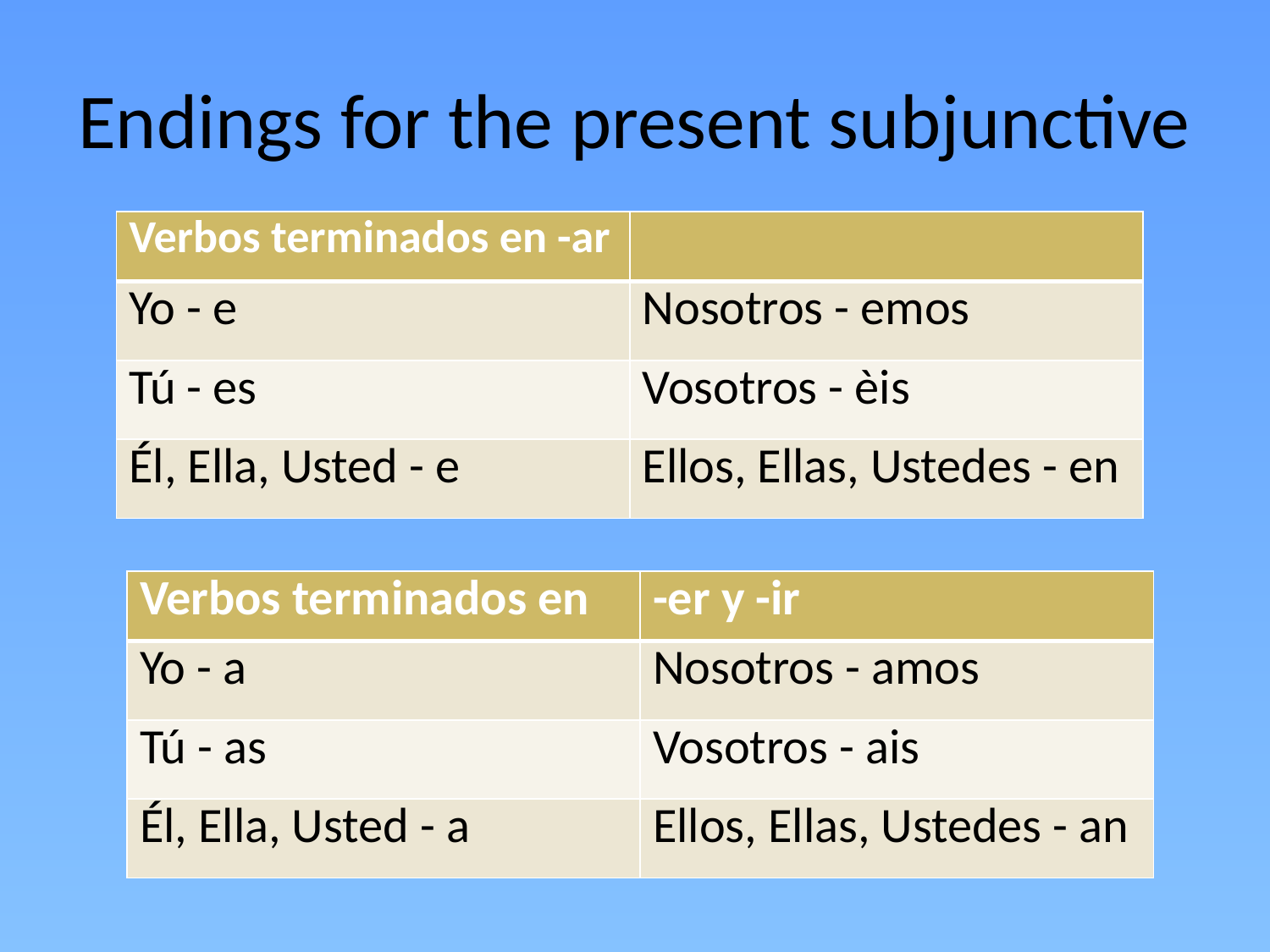

# Endings for the present subjunctive
| Verbos terminados en -ar |  |
| --- | --- |
| Yo - e | Nosotros - emos |
| Tú - es | Vosotros - èis |
| Él, Ella, Usted - e | Ellos, Ellas, Ustedes - en |
| Verbos terminados en | -er y -ir |
| --- | --- |
| Yo - a | Nosotros - amos |
| Tú - as | Vosotros - ais |
| Él, Ella, Usted - a | Ellos, Ellas, Ustedes - an |